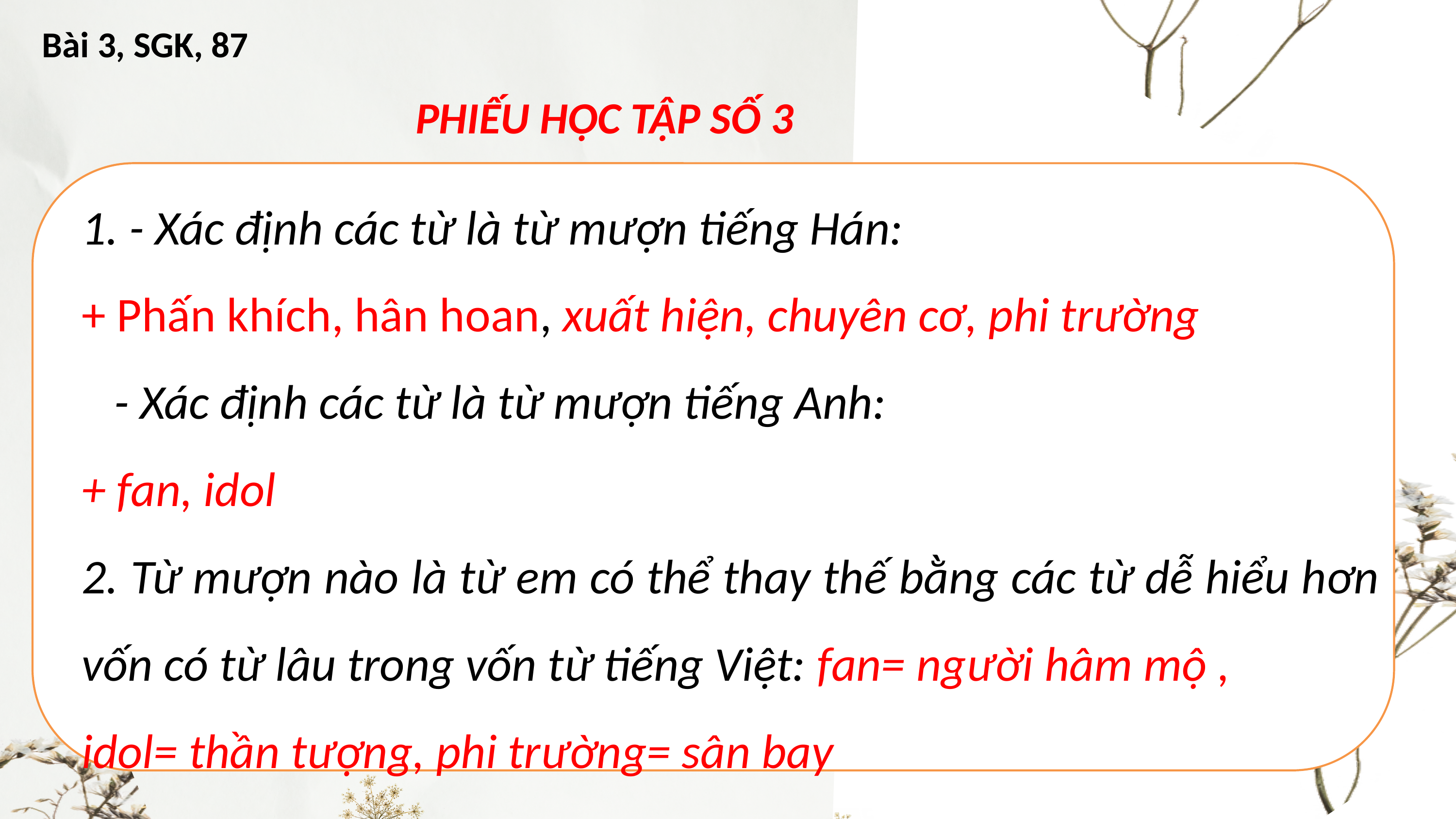

Bài 3, SGK, 87
PHIẾU HỌC TẬP SỐ 3

1. - Xác định các từ là từ mượn tiếng Hán:
+ Phấn khích, hân hoan, xuất hiện, chuyên cơ, phi trường
   - Xác định các từ là từ mượn tiếng Anh:
+ fan, idol
2. Từ mượn nào là từ em có thể thay thế bằng các từ dễ hiểu hơn vốn có từ lâu trong vốn từ tiếng Việt: fan= người hâm mộ ,
idol= thần tượng, phi trường= sân bay